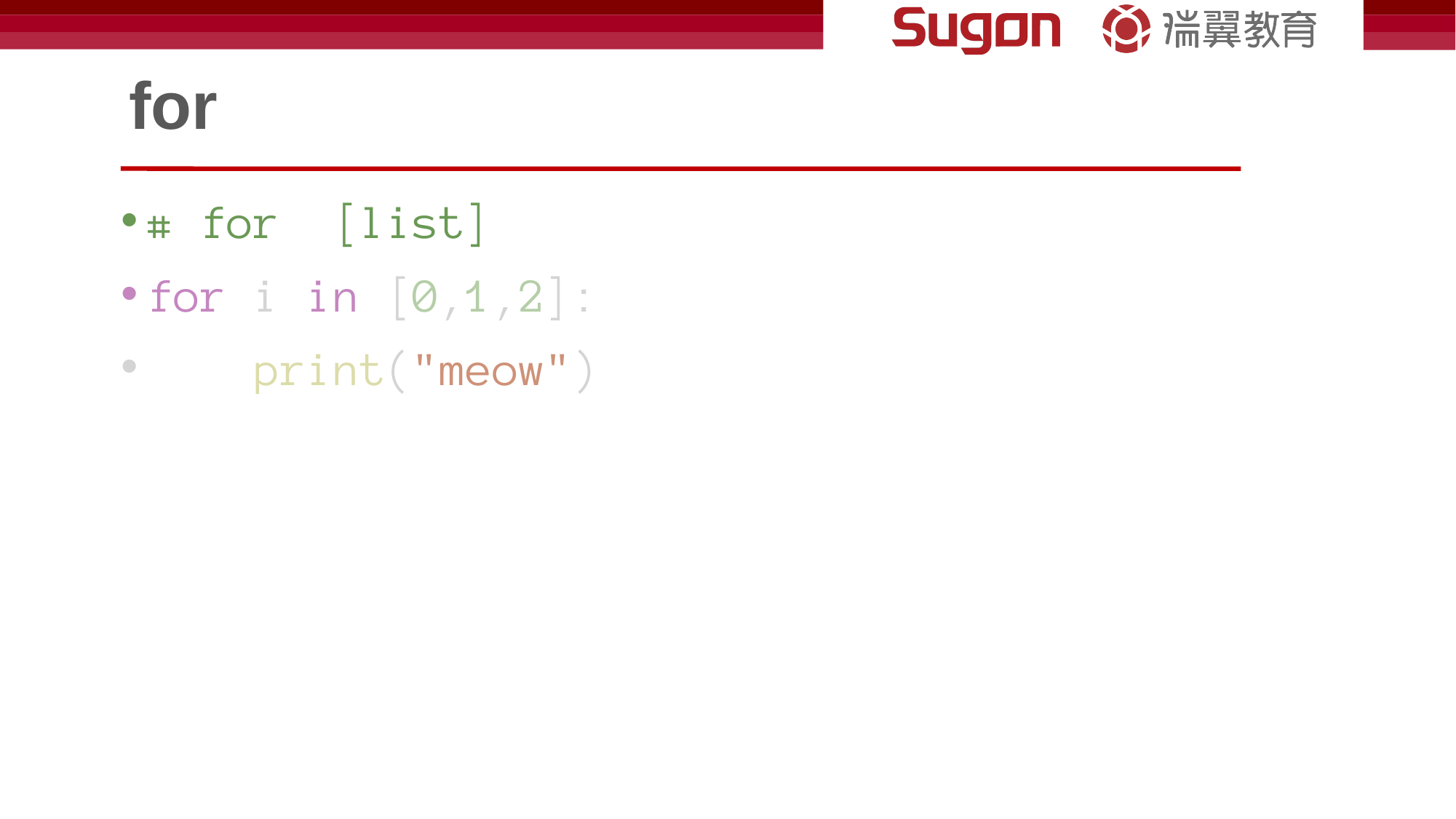

# for
# for  [list]
for i in [0,1,2]:
    print("meow")